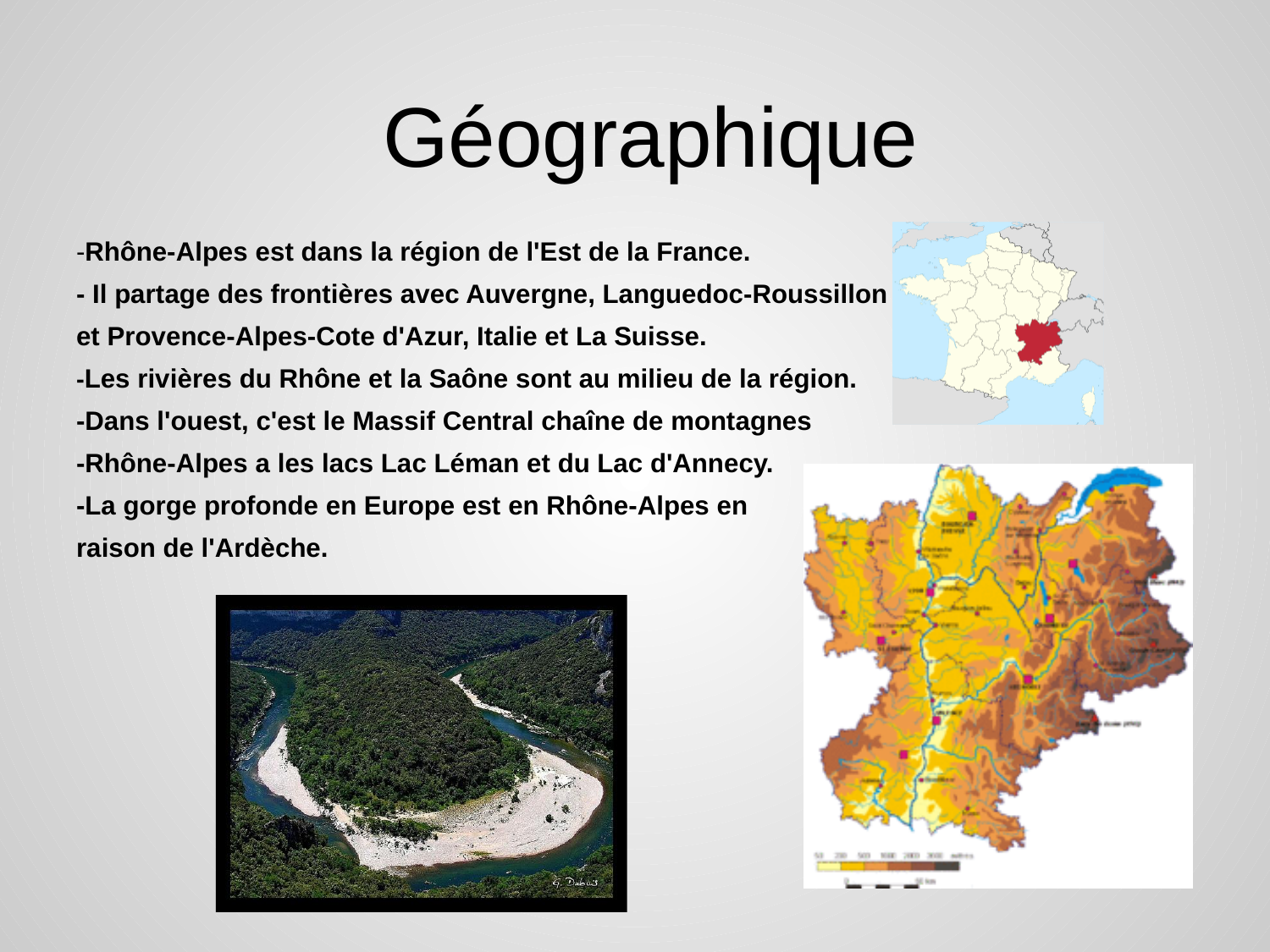

# Géographique
-Rhône-Alpes est dans la région de l'Est de la France.
- Il partage des frontières avec Auvergne, Languedoc-Roussillon
et Provence-Alpes-Cote d'Azur, Italie et La Suisse.
-Les rivières du Rhône et la Saône sont au milieu de la région.
-Dans l'ouest, c'est le Massif Central chaîne de montagnes
-Rhône-Alpes a les lacs Lac Léman et du Lac d'Annecy.
-La gorge profonde en Europe est en Rhône-Alpes en
raison de l'Ardèche.